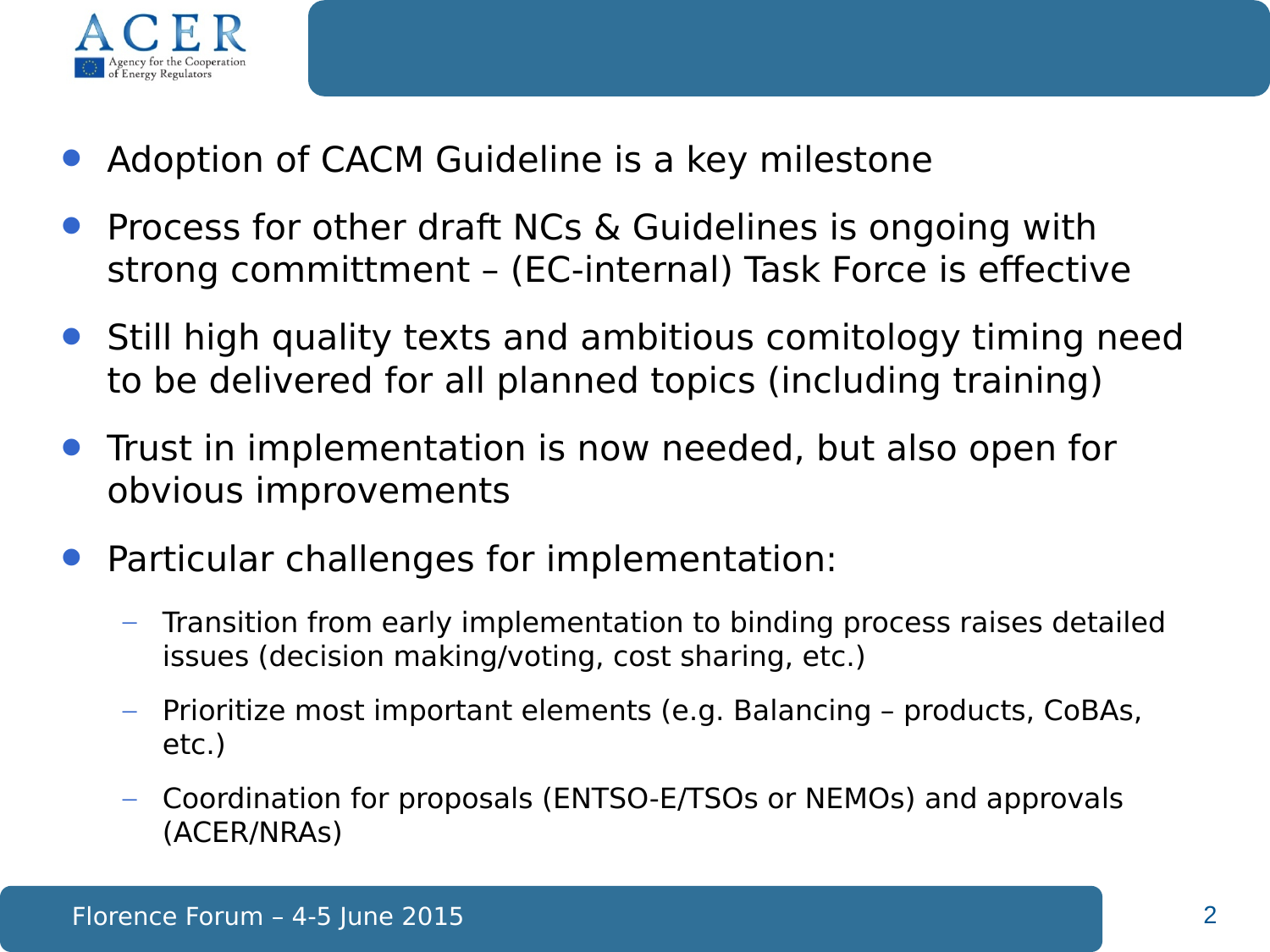

Adoption of CACM Guideline is a key milestone
Process for other draft NCs & Guidelines is ongoing with strong committment – (EC-internal) Task Force is effective
Still high quality texts and ambitious comitology timing need to be delivered for all planned topics (including training)
Trust in implementation is now needed, but also open for obvious improvements
Particular challenges for implementation:
Transition from early implementation to binding process raises detailed issues (decision making/voting, cost sharing, etc.)
Prioritize most important elements (e.g. Balancing – products, CoBAs, etc.)
Coordination for proposals (ENTSO-E/TSOs or NEMOs) and approvals (ACER/NRAs)

Florence Forum – 4-5 June 2015

2